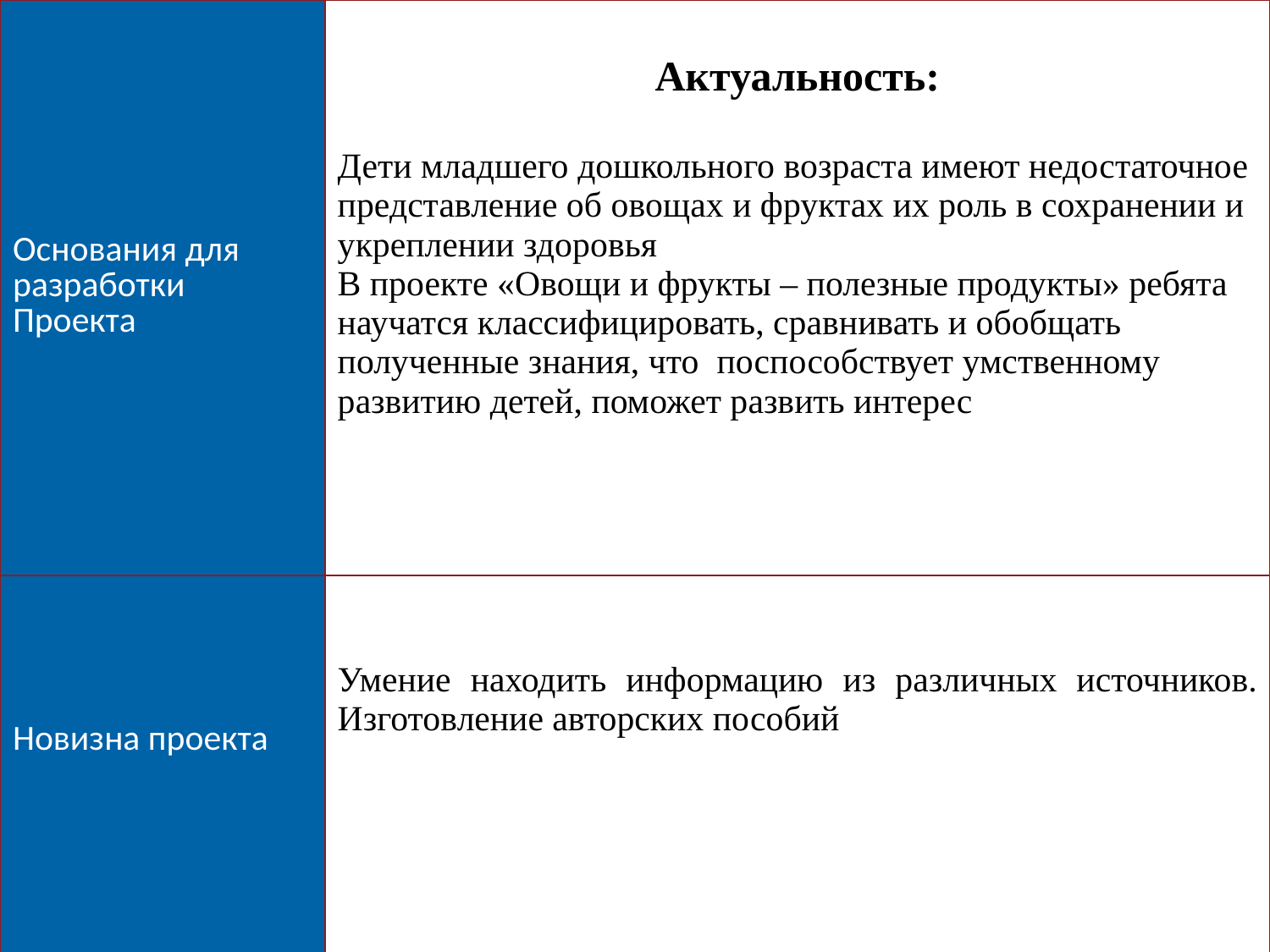

| Основания для разработки Проекта | Актуальность: Дети младшего дошкольного возраста имеют недостаточное представление об овощах и фруктах их роль в сохранении и укреплении здоровья В проекте «Овощи и фрукты – полезные продукты» ребята научатся классифицировать, сравнивать и обобщать полученные знания, что  поспособствует умственному развитию детей, поможет развить интерес |
| --- | --- |
| Новизна проекта | Умение находить информацию из различных источников. Изготовление авторских пособий |
3